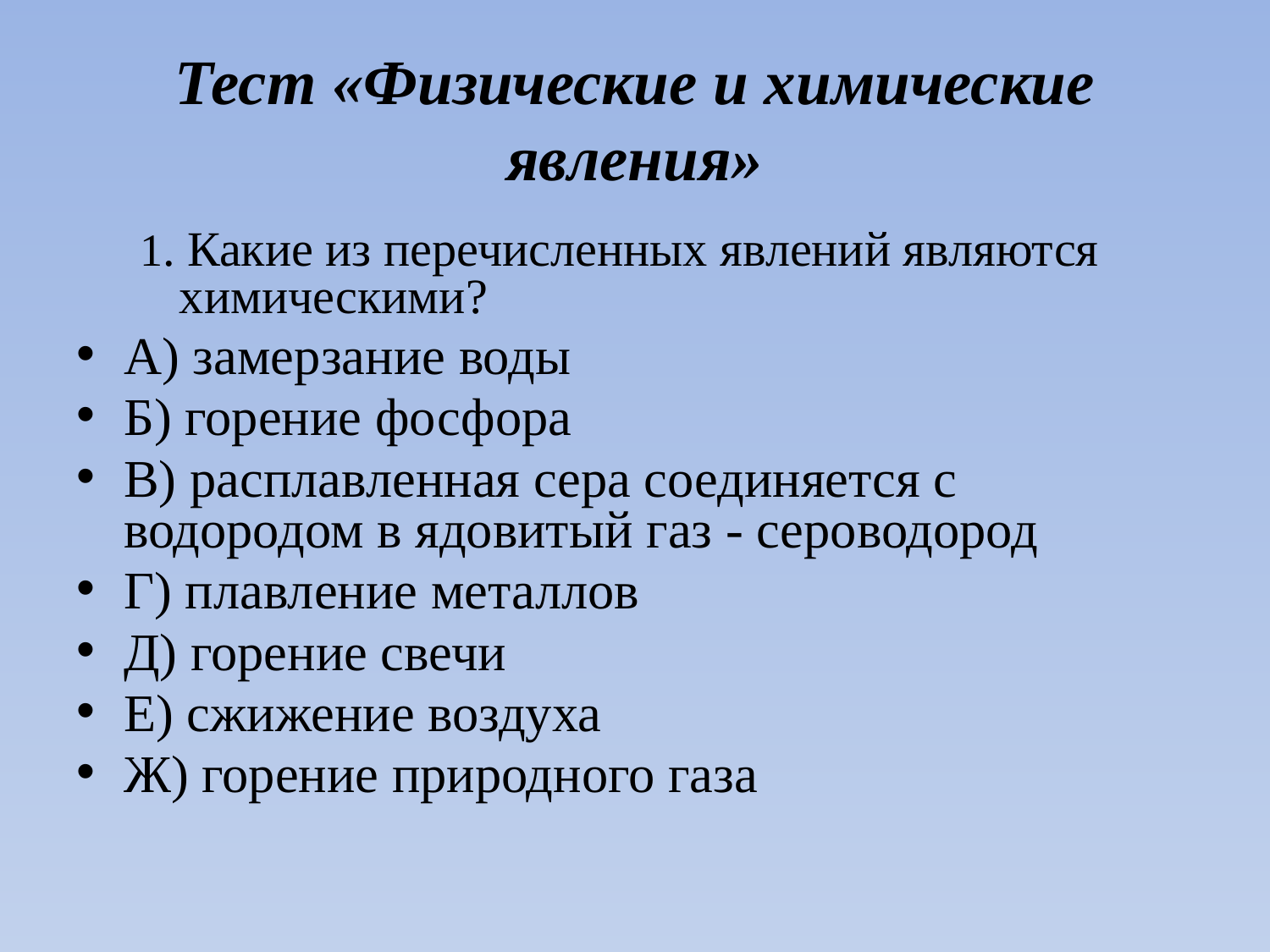

# Тест «Физические и химические явления»
1. Какие из перечисленных явлений являются химическими?
А) замерзание воды
Б) горение фосфора
В) расплавленная сера соединяется с водородом в ядовитый газ - сероводород
Г) плавление металлов
Д) горение свечи
Е) сжижение воздуха
Ж) горение природного газа